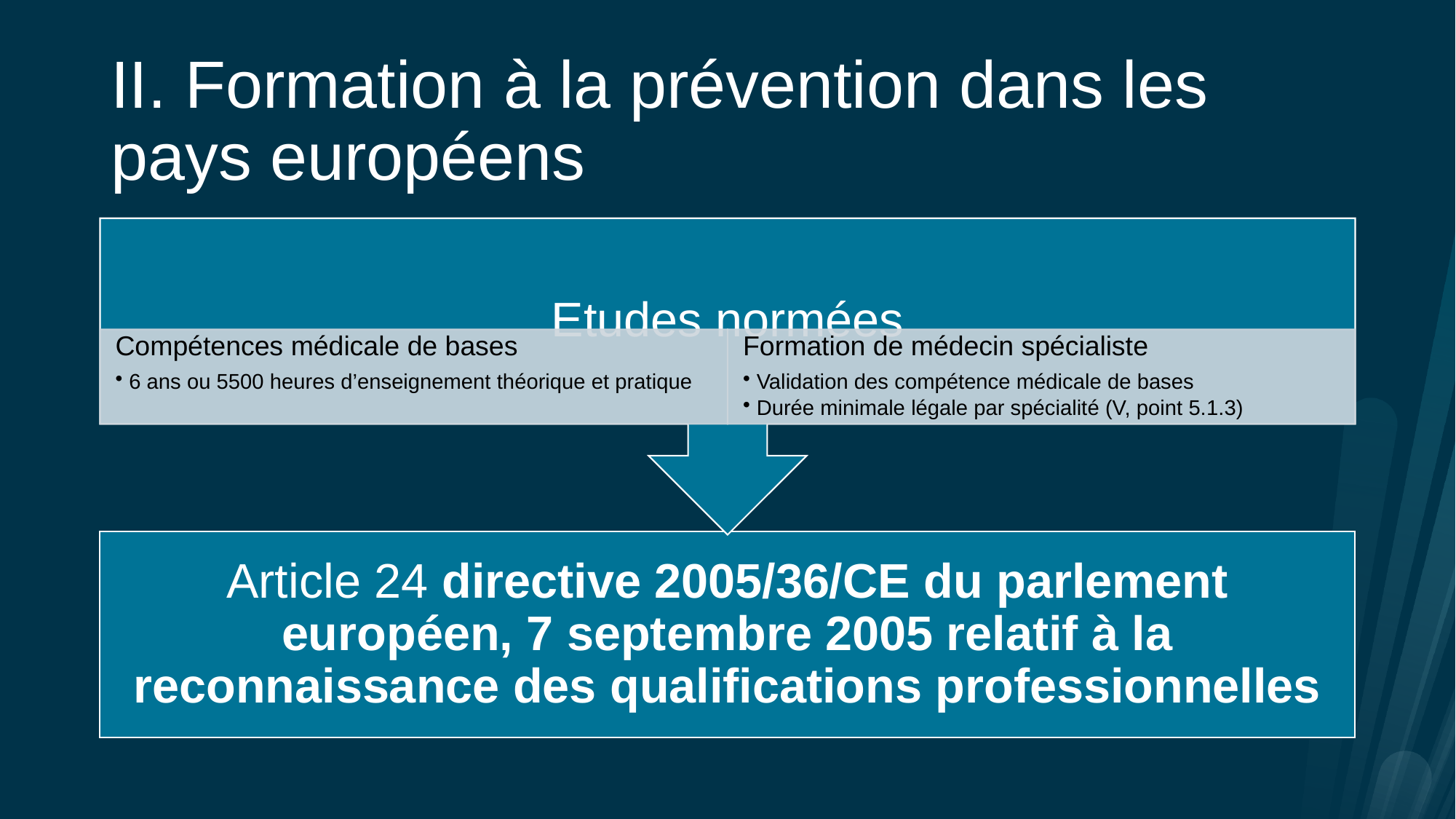

# II. Formation à la prévention dans les pays européens
Article 24 directive 2005/36/CE du parlement européen, 7 septembre 2005 relatif à la reconnaissance des qualifications professionnelles
Etudes normées
Compétences médicale de bases
6 ans ou 5500 heures d’enseignement théorique et pratique
Formation de médecin spécialiste
Validation des compétence médicale de bases
Durée minimale légale par spécialité (V, point 5.1.3)